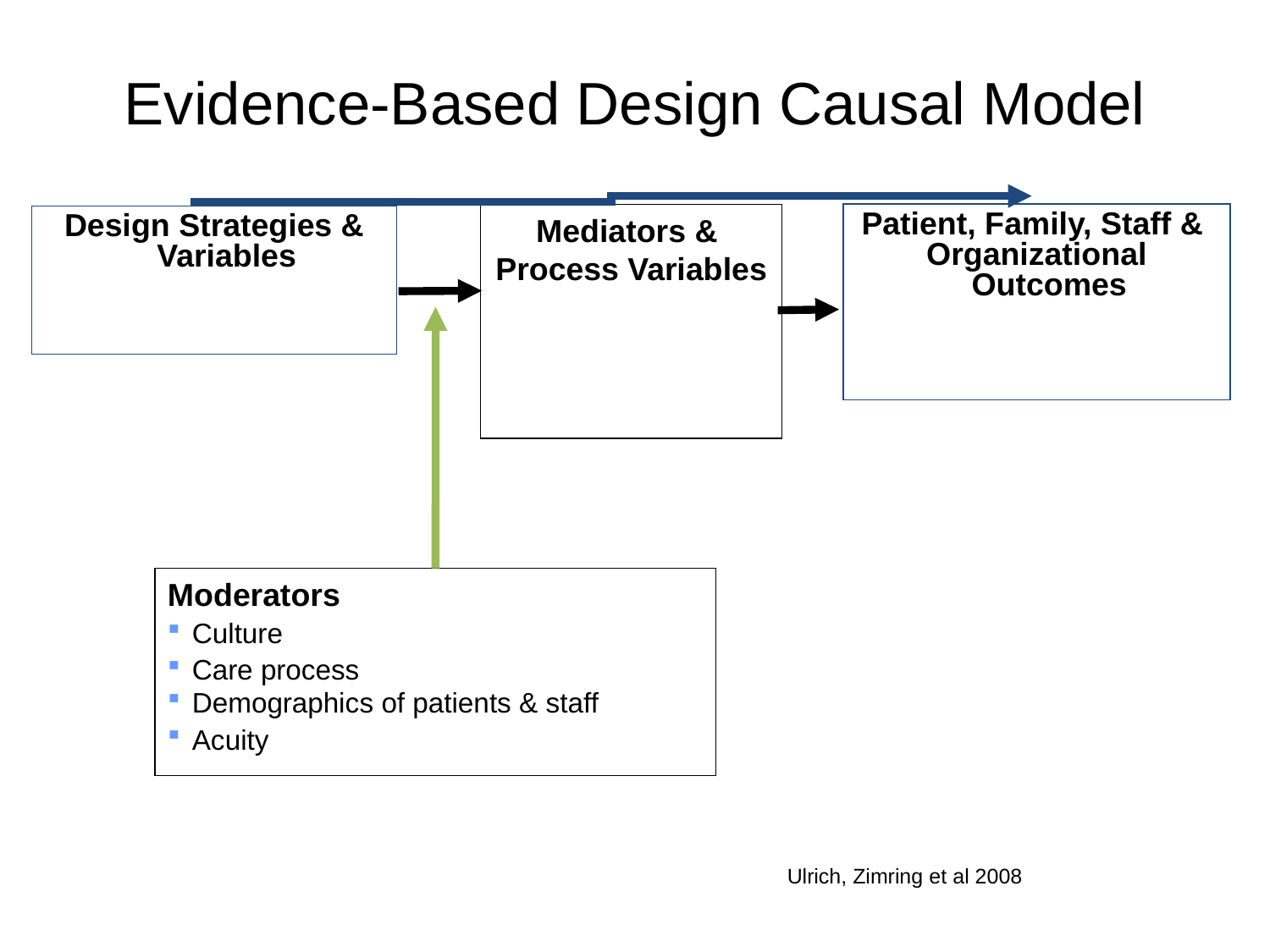

# Evidence-Based Design Causal Model
Patient, Family, Staff &
Organizational Outcomes

Mediators &
Process Variables

Design Strategies & Variables

Moderators
Culture
Care process
Demographics of patients & staff
Acuity
Ulrich, Zimring et al 2008